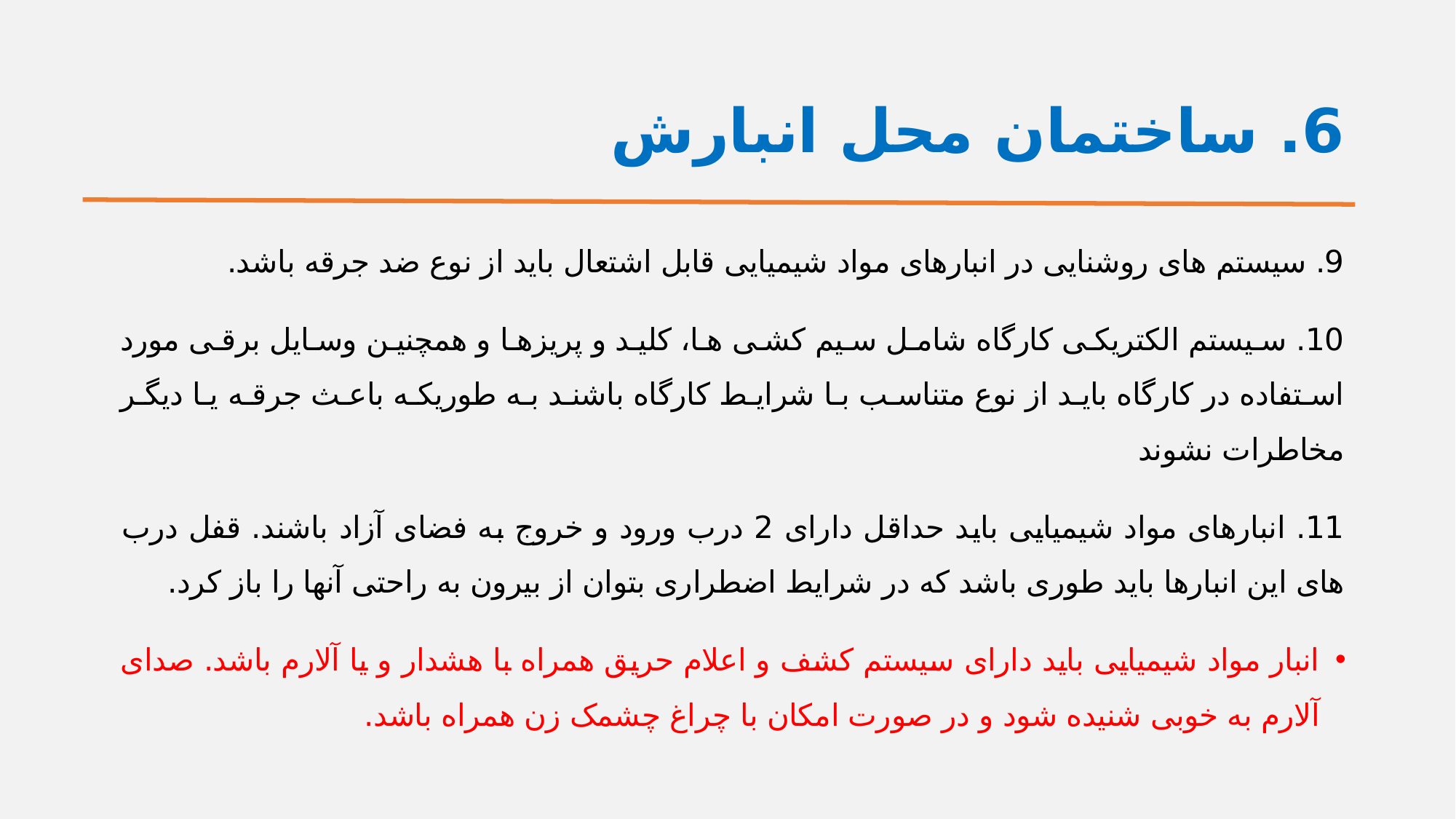

# 6. ساختمان محل انبارش
9. سیستم های روشنایی در انبارهای مواد شیمیایی قابل اشتعال باید از نوع ضد جرقه باشد.
10. سیستم الکتریکی کارگاه شامل سیم کشی ها، کلید و پریزها و همچنین وسایل برقی مورد استفاده در کارگاه باید از نوع متناسب با شرایط کارگاه باشند به طوریکه باعث جرقه یا دیگر مخاطرات نشوند
11. انبارهای مواد شیمیایی باید حداقل دارای 2 درب ورود و خروج به فضای آزاد باشند. قفل درب های این انبارها باید طوری باشد که در شرایط اضطراری بتوان از بیرون به راحتی آنها را باز کرد.
انبار مواد شیمیایی باید دارای سیستم کشف و اعلام حریق همراه با هشدار و یا آلارم باشد. صدای آلارم به خوبی شنیده شود و در صورت امکان با چراغ چشمک زن همراه باشد.